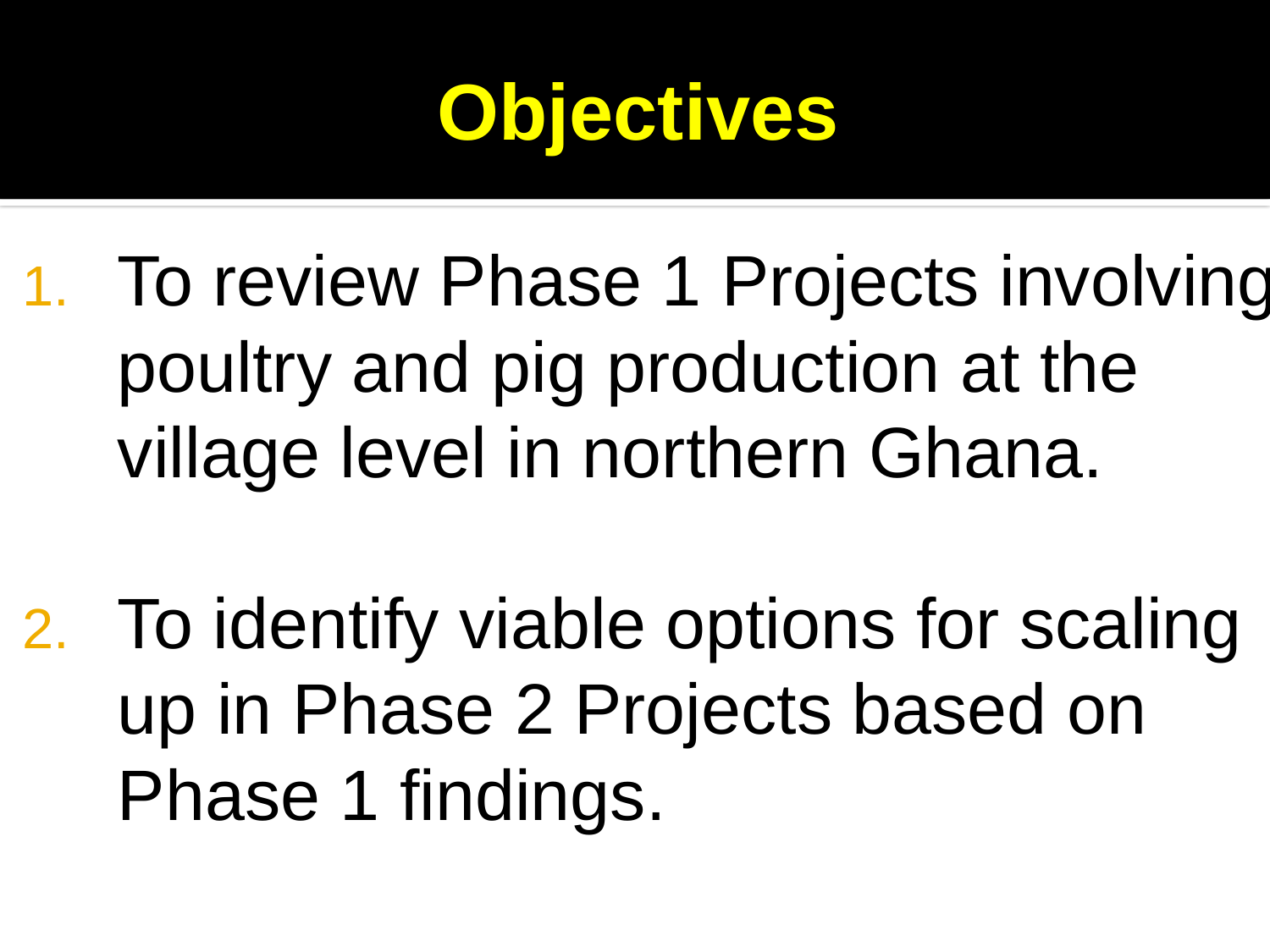

# Objectives
To review Phase 1 Projects involving poultry and pig production at the village level in northern Ghana.

To identify viable options for scaling
	up in Phase 2 Projects based on
	Phase 1 findings.